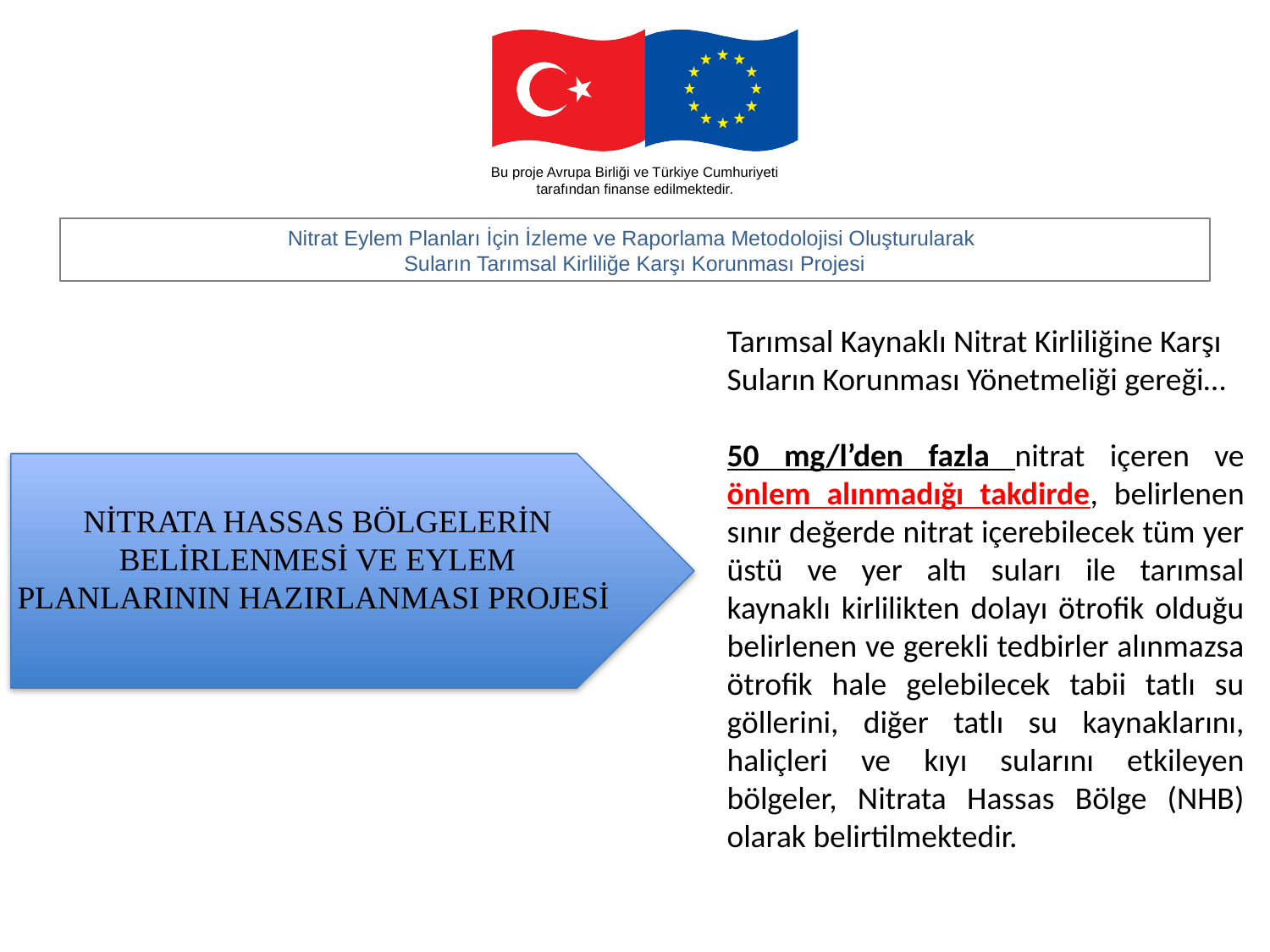

Tarımsal Kaynaklı Nitrat Kirliliğine Karşı Suların Korunması Yönetmeliği gereği…

50 mg/l’den fazla nitrat içeren ve önlem alınmadığı takdirde, belirlenen sınır değerde nitrat içerebilecek tüm yer üstü ve yer altı suları ile tarımsal kaynaklı kirlilikten dolayı ötrofik olduğu belirlenen ve gerekli tedbirler alınmazsa ötrofik hale gelebilecek tabii tatlı su göllerini, diğer tatlı su kaynaklarını, haliçleri ve kıyı sularını etkileyen bölgeler, Nitrata Hassas Bölge (NHB) olarak belirtilmektedir.

NİTRATA HASSAS BÖLGELERİN BELİRLENMESİ VE EYLEM PLANLARININ HAZIRLANMASI PROJESİ